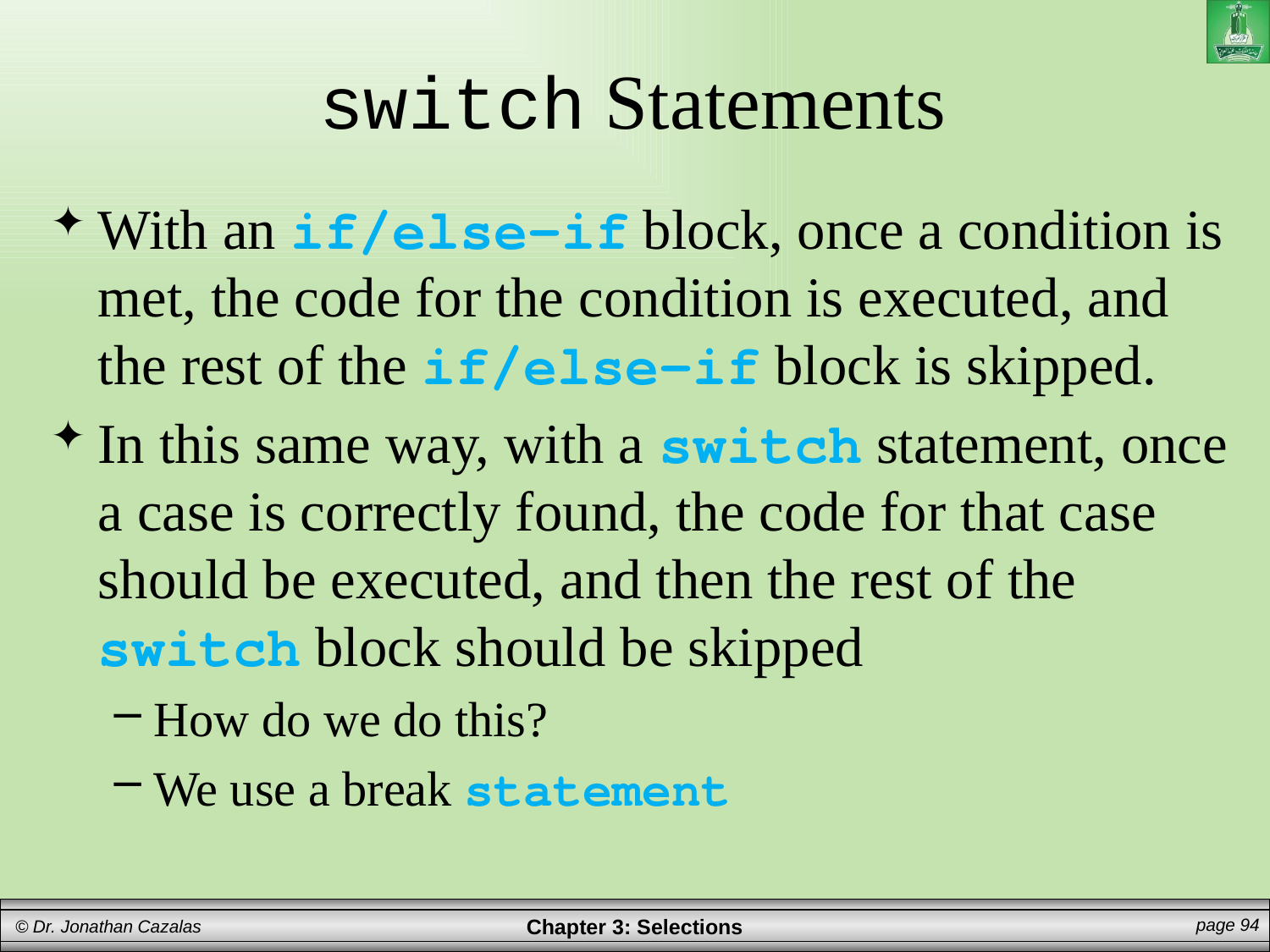

# switch Statements
With an if/else-if block, once a condition is met, the code for the condition is executed, and the rest of the if/else-if block is skipped.
In this same way, with a switch statement, once a case is correctly found, the code for that case should be executed, and then the rest of the switch block should be skipped
How do we do this?
We use a break statement